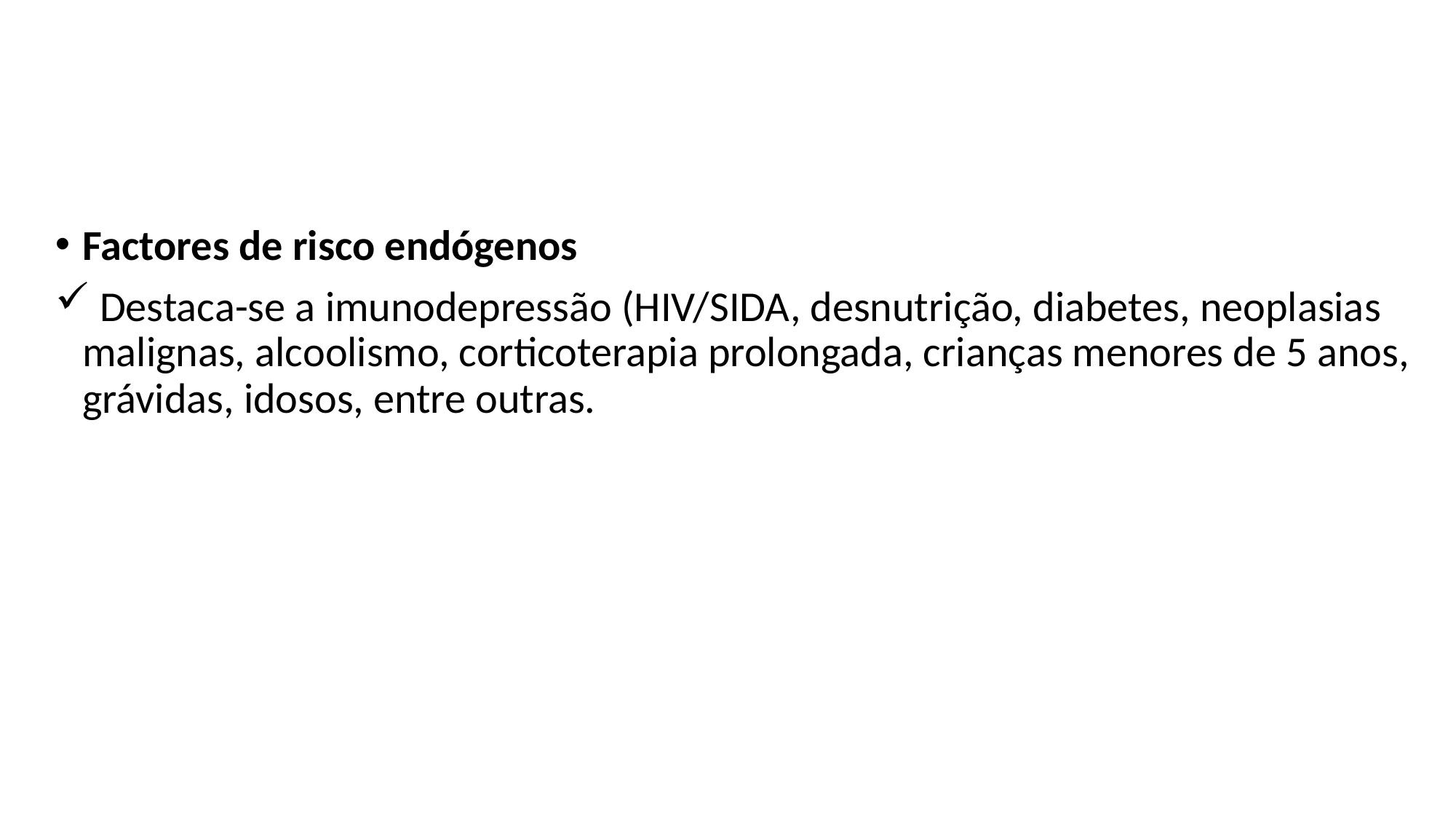

#
Factores de risco endógenos
 Destaca-se a imunodepressão (HIV/SIDA, desnutrição, diabetes, neoplasias malignas, alcoolismo, corticoterapia prolongada, crianças menores de 5 anos, grávidas, idosos, entre outras.